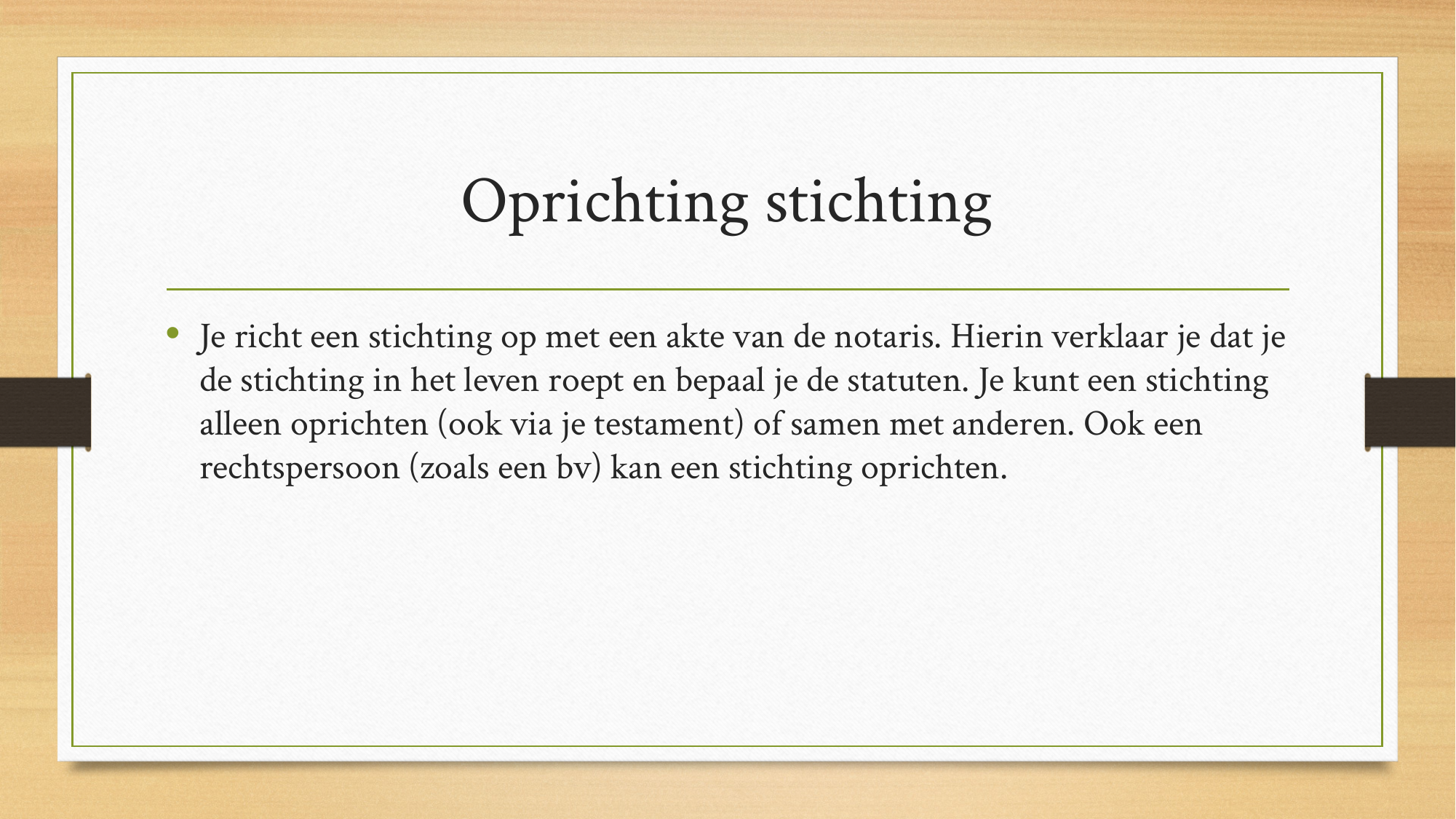

# Oprichting stichting
Je richt een stichting op met een akte van de notaris. Hierin verklaar je dat je de stichting in het leven roept en bepaal je de statuten. Je kunt een stichting alleen oprichten (ook via je testament) of samen met anderen. Ook een rechtspersoon (zoals een bv) kan een stichting oprichten.